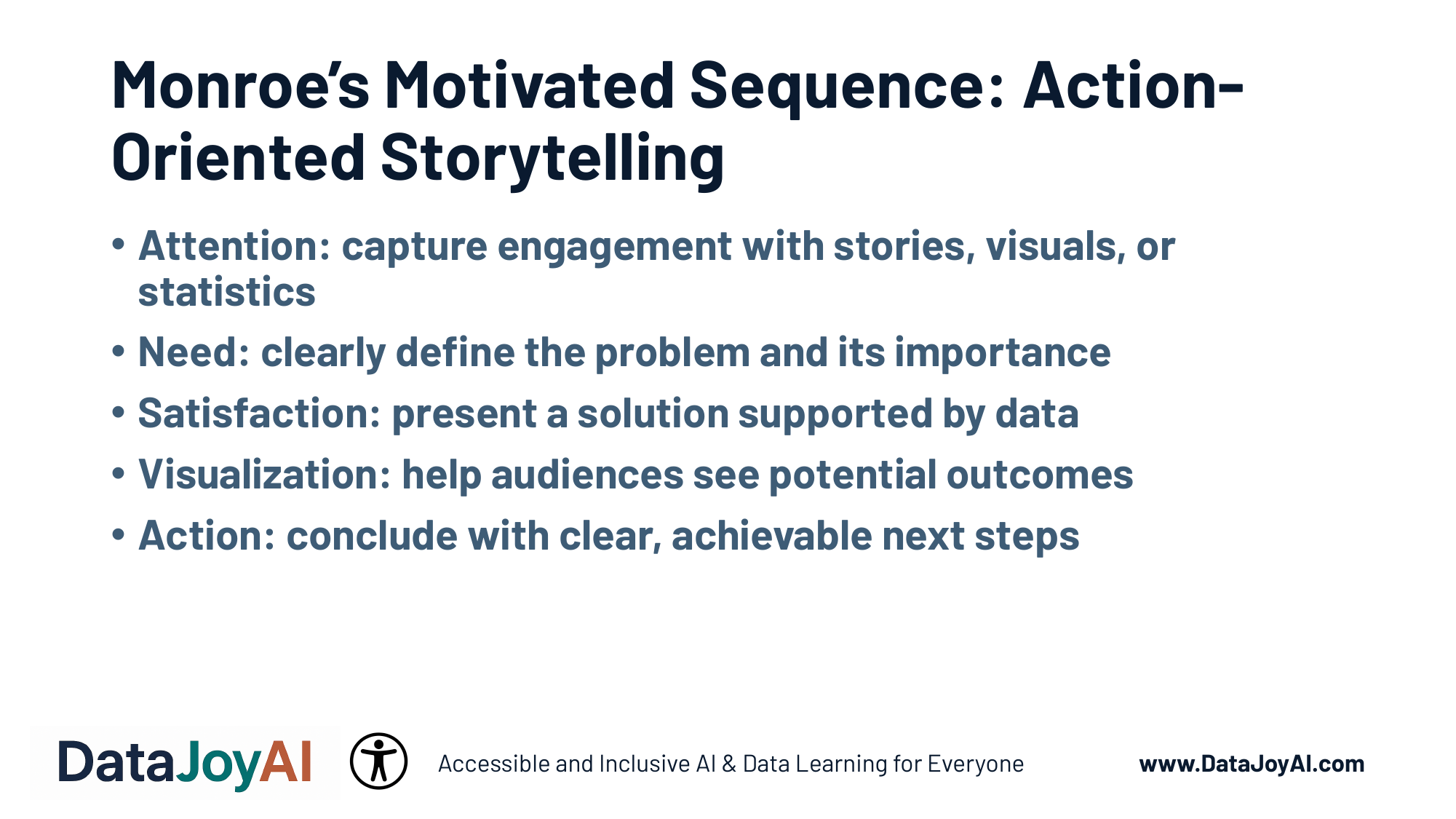

# Monroe’s Motivated Sequence: Action-Oriented Storytelling
Attention: capture engagement with stories, visuals, or statistics
Need: clearly define the problem and its importance
Satisfaction: present a solution supported by data
Visualization: help audiences see potential outcomes
Action: conclude with clear, achievable next steps